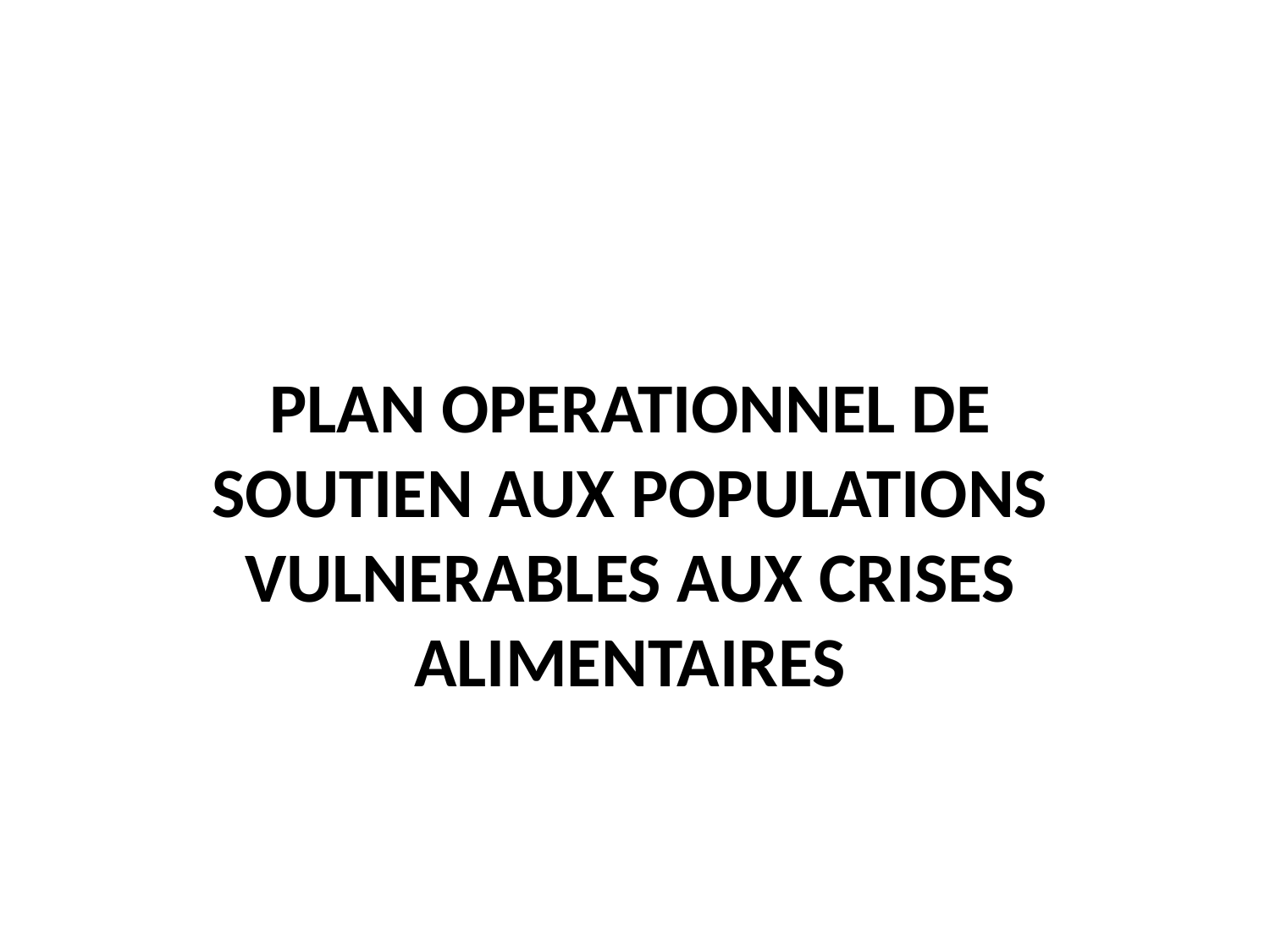

PLAN OPERATIONNEL DE SOUTIEN AUX POPULATIONS VULNERABLES AUX CRISES ALIMENTAIRES